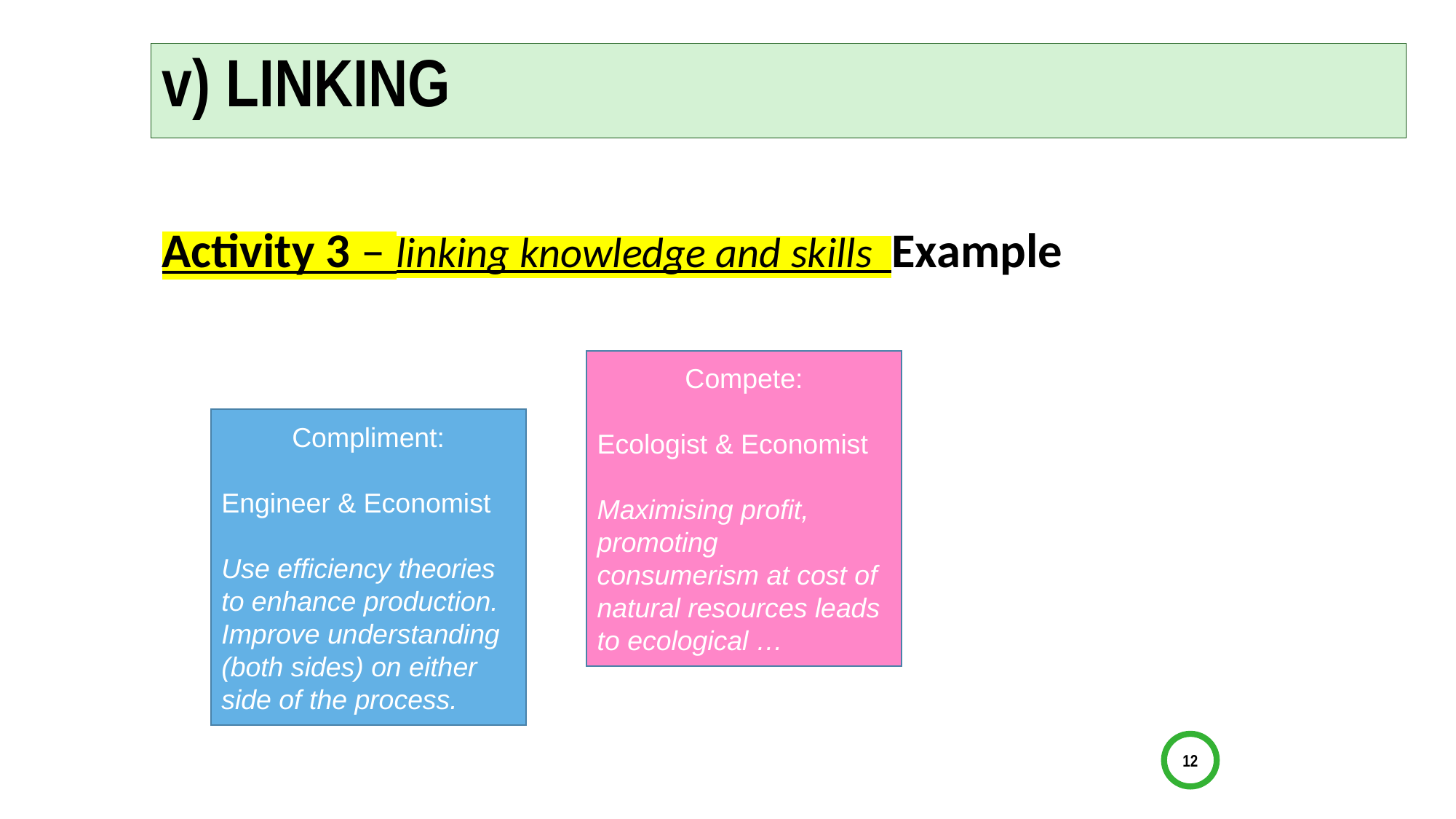

# v) Linking
Activity 3 – linking knowledge and skills  Example
Compete:

Ecologist & Economist

Maximising profit, promoting  consumerism at cost of natural resources leads to ecological …
Compliment:

Engineer & Economist

Use efficiency theories to enhance production. Improve understanding (both sides) on either side of the process.
12